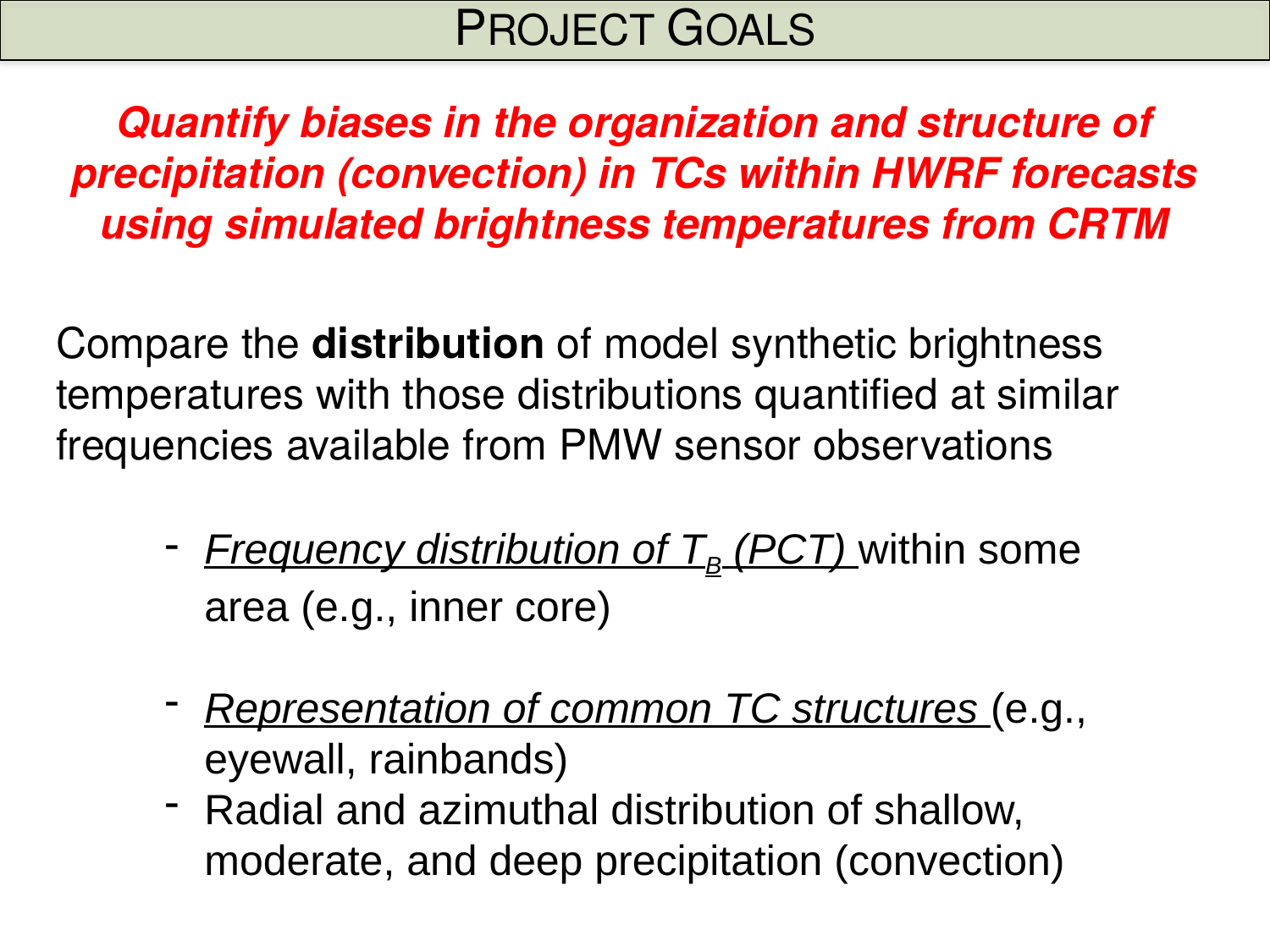

PROJECT GOALS

Quantify biases in the organization and structure of precipitation (convection) in TCs within HWRF forecasts using simulated brightness temperatures from CRTM
Compare the distribution of model synthetic brightness temperatures with those distributions quantified at similar frequencies available from PMW sensor observations

Frequency distribution of TB (PCT) within some area (e.g., inner core)

Representation of common TC structures (e.g., eyewall, rainbands)
Radial and azimuthal distribution of shallow, moderate, and deep precipitation (convection)